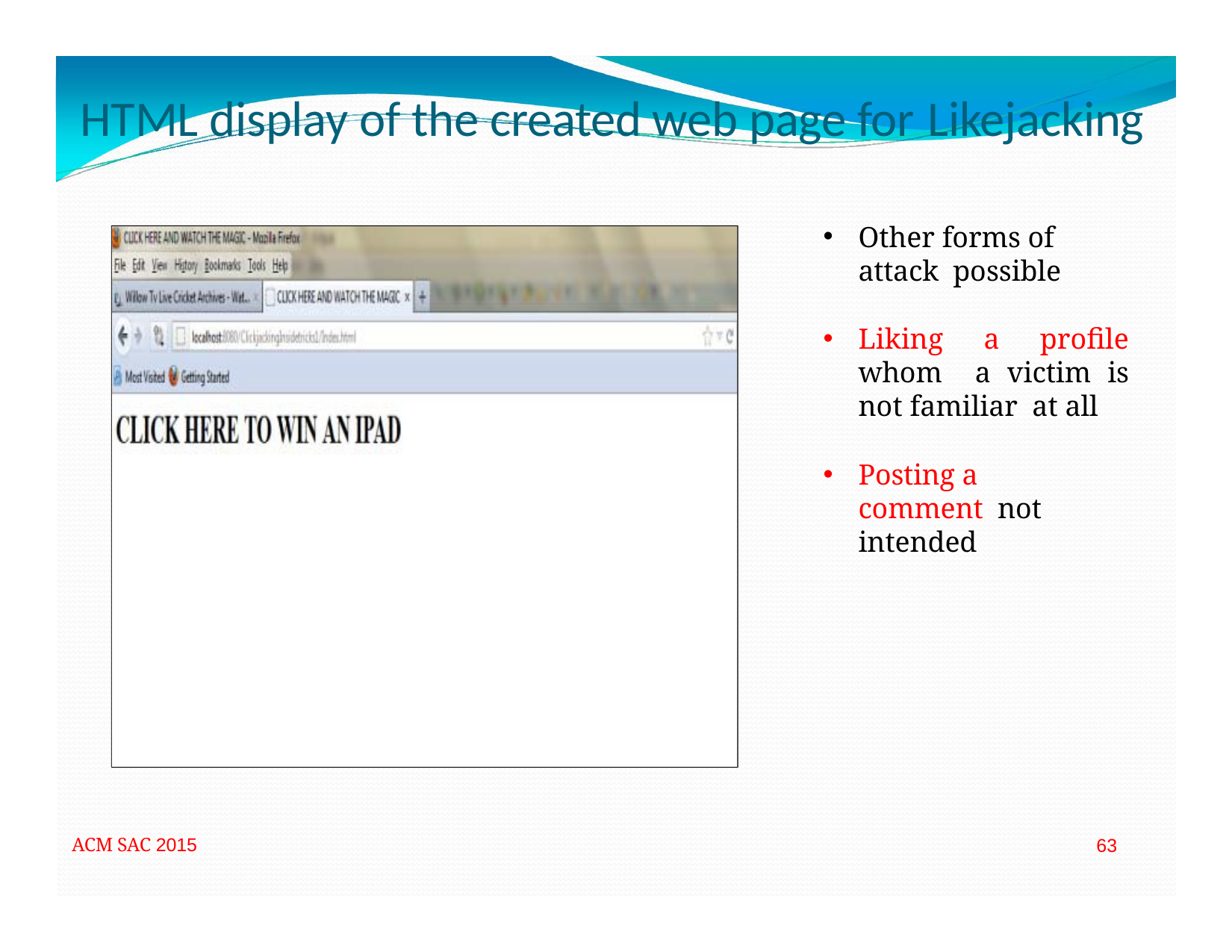

# HTML display of the created web page for Likejacking
Other forms of attack  possible

Liking a profile whom  a victim is not familiar  at all

Posting a comment  not intended

ACM SAC 2015
63